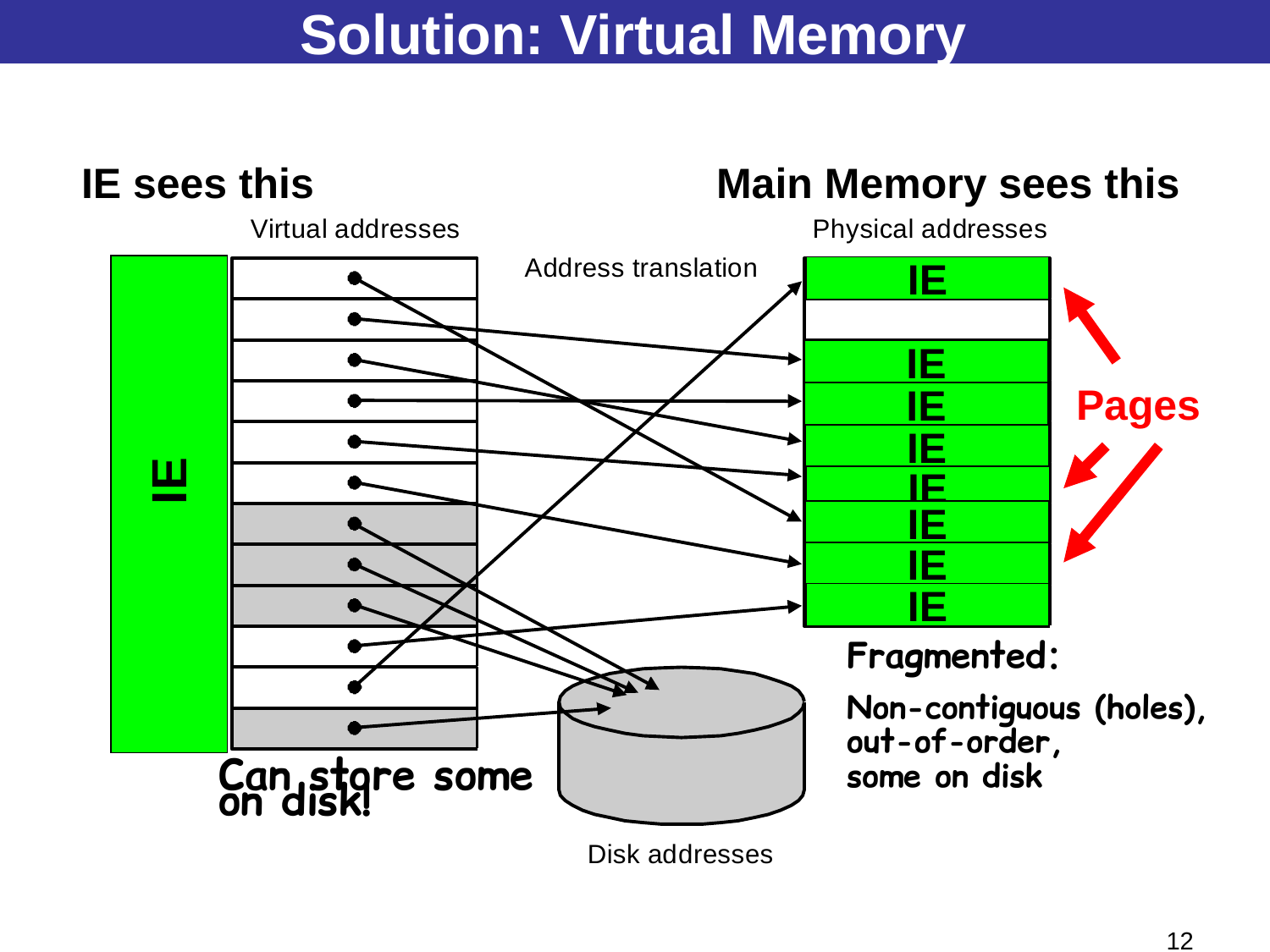

# Solution: Virtual Memory
IE sees this
Main Memory sees this
V
i
r
t
u
a
l

a
d
d
r
e
s
s
e
s
P
h
y
s
i
c
a
l

a
d
d
r
e
s
s
e
s

A
d
d
r
e
s
s

t
r
a
n
s
l
a
t
i
o
n

IE

IE

Pages

IE

IE

IE

IE

IE

IE

IE

Fragmented:
Non-contiguous (holes),
out-of-order,
some on disk

Can store some on disk!
D
i
s
k

a
d
d
r
e
s
s
e
s
12